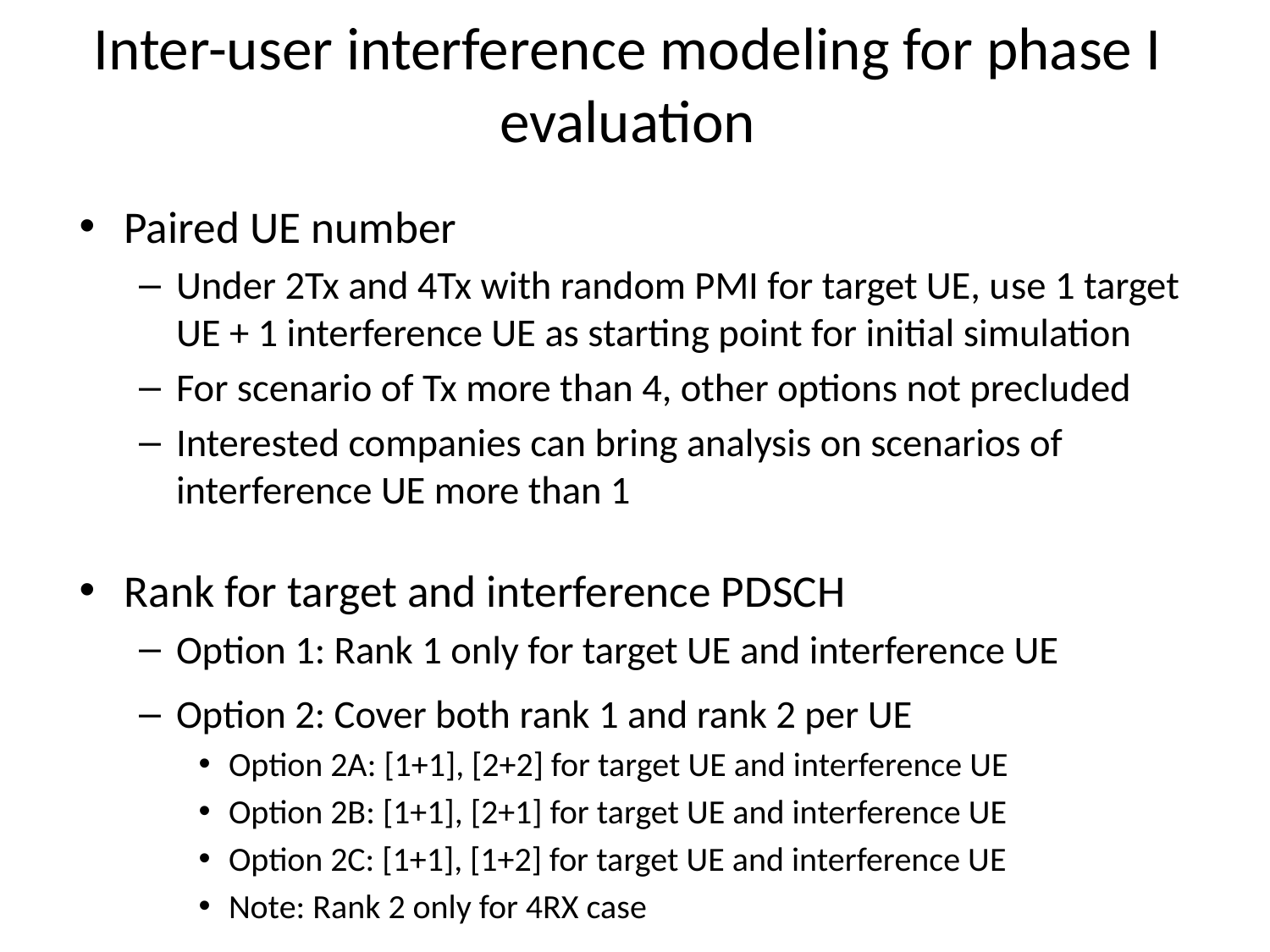

# Inter-user interference modeling for phase I evaluation
Paired UE number
Under 2Tx and 4Tx with random PMI for target UE, use 1 target UE + 1 interference UE as starting point for initial simulation
For scenario of Tx more than 4, other options not precluded
Interested companies can bring analysis on scenarios of interference UE more than 1

Rank for target and interference PDSCH
Option 1: Rank 1 only for target UE and interference UE
Option 2: Cover both rank 1 and rank 2 per UE
Option 2A: [1+1], [2+2] for target UE and interference UE
Option 2B: [1+1], [2+1] for target UE and interference UE
Option 2C: [1+1], [1+2] for target UE and interference UE
Note: Rank 2 only for 4RX case